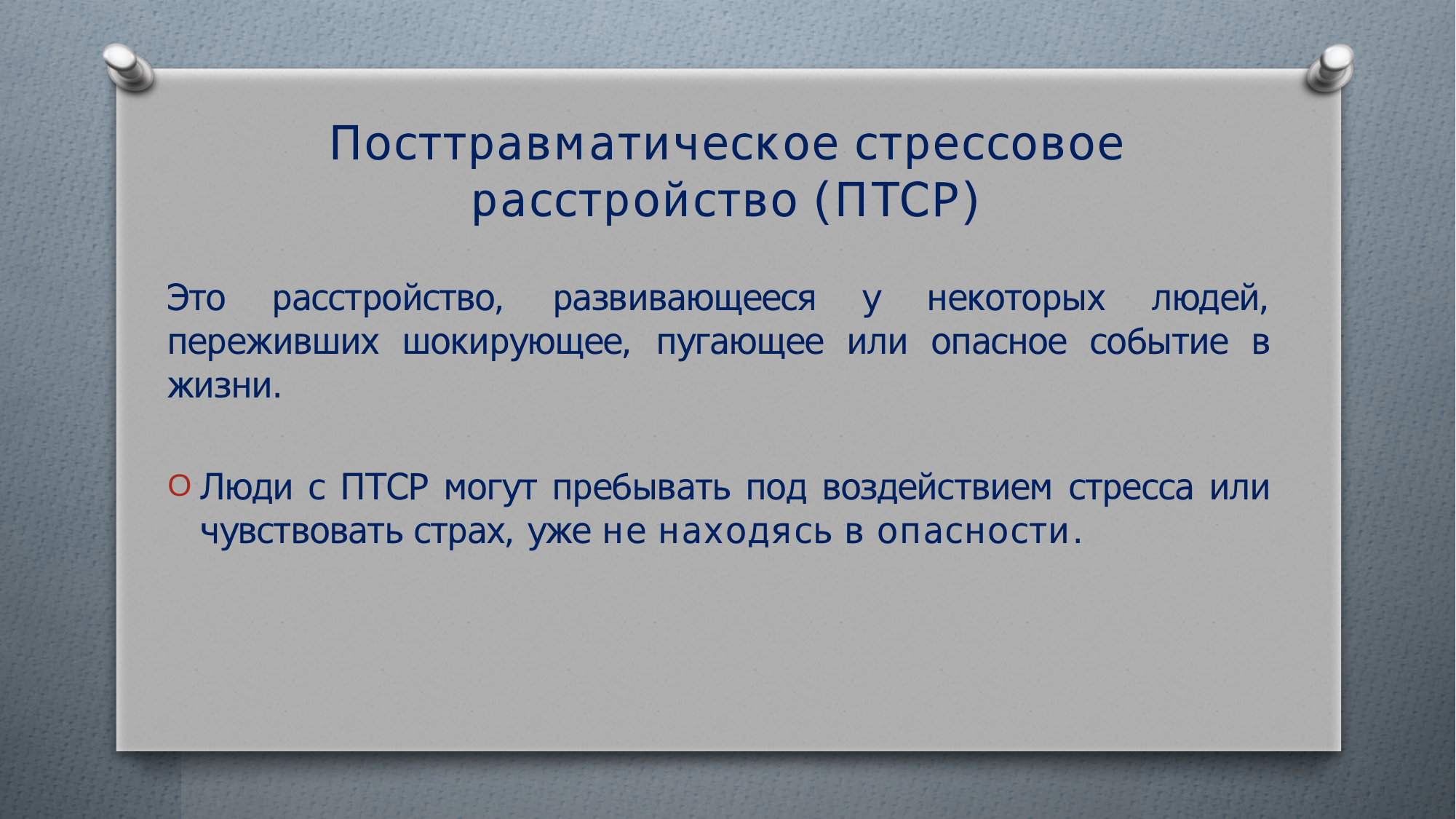

# Посттравматическое стрессовое расстройство (ПТСР)
Это расстройство, развивающееся у некоторых людей, переживших шокирующее, пугающее или опасное событие в жизни.

Люди с ПТСР могут пребывать под воздействием стресса или чувствовать страх, уже не находясь в опасности.